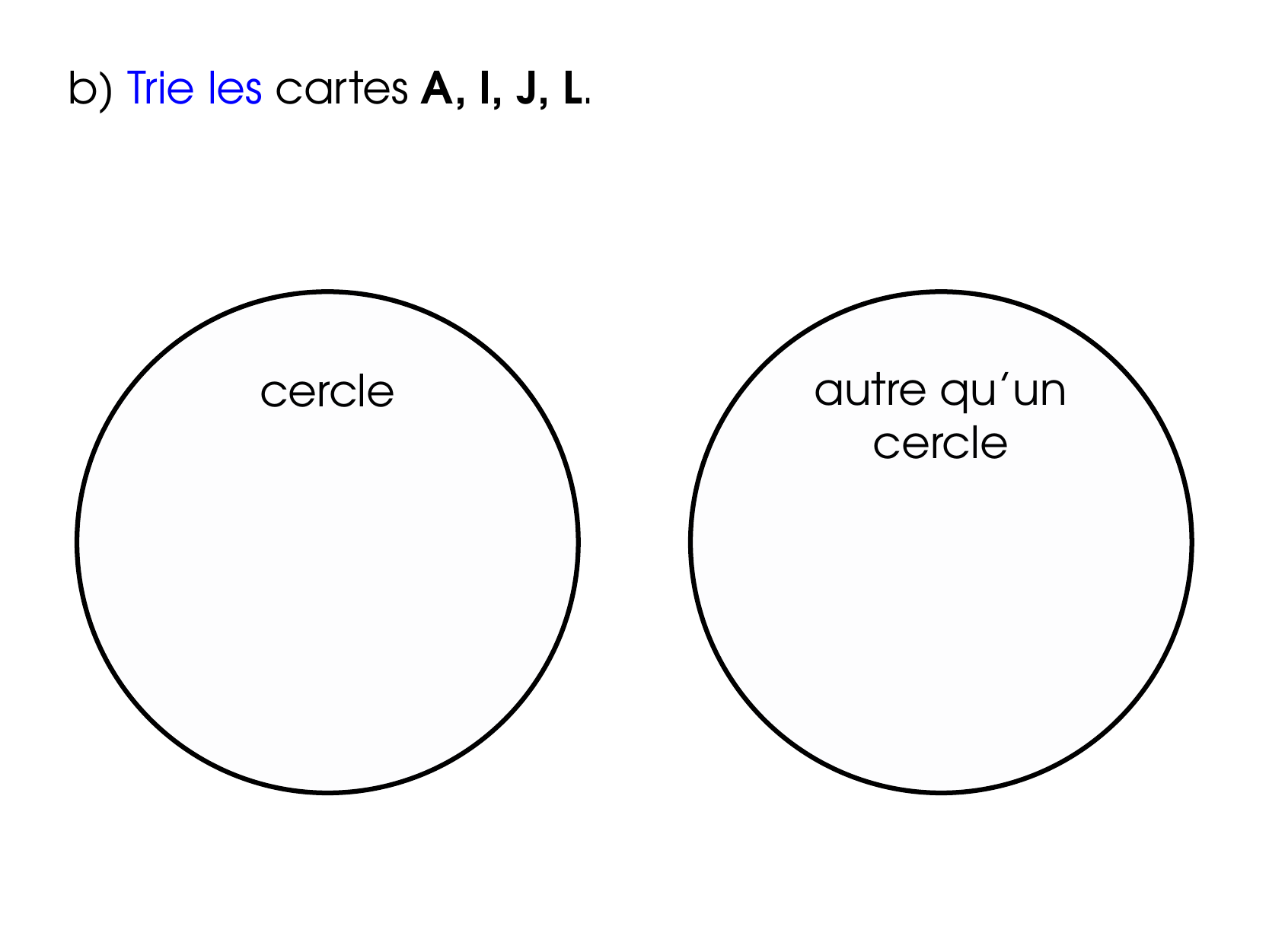

b) Trie les cartes A, I, J, L.

cercle

autre qu’un cercle